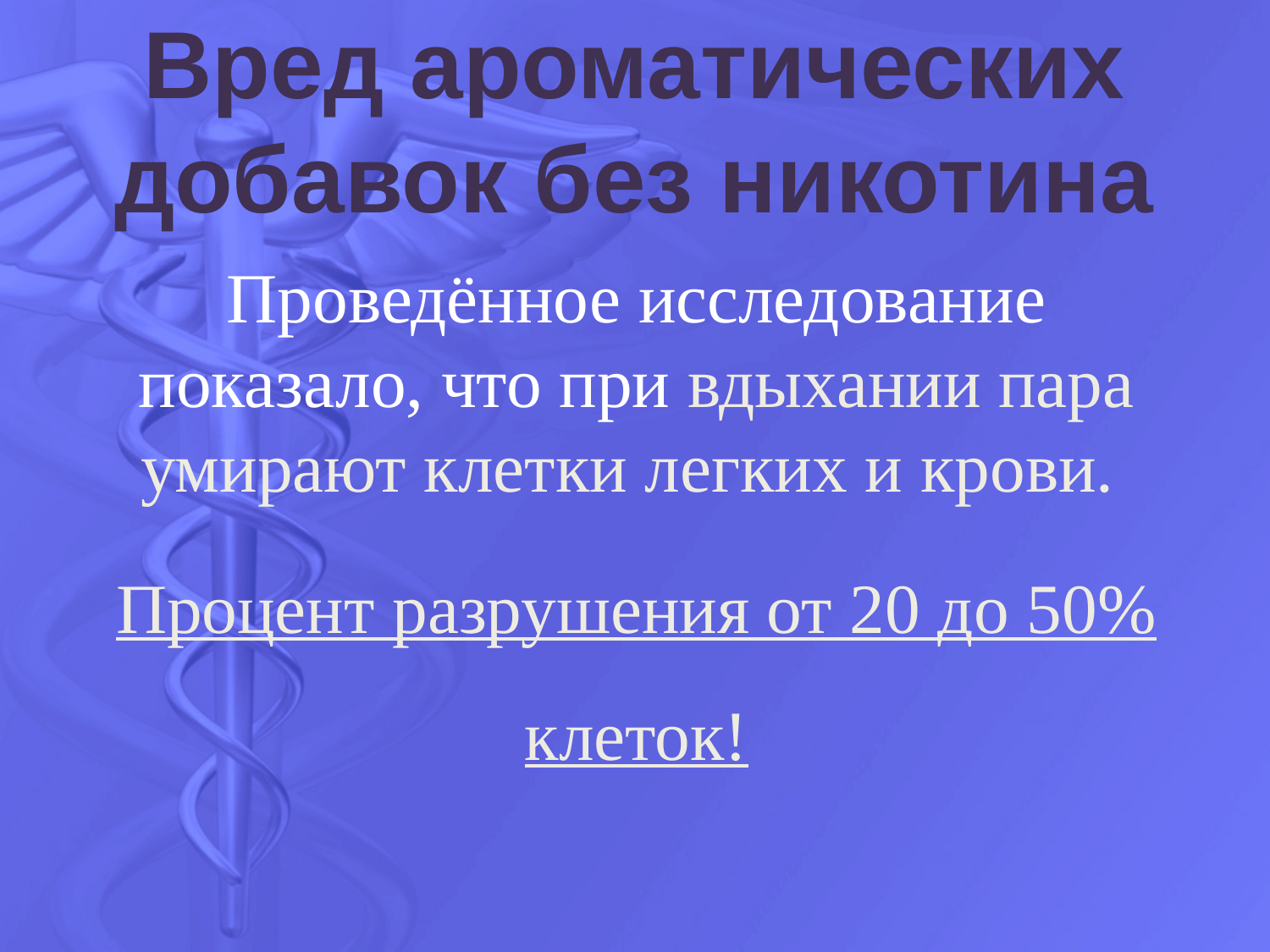

# Вред ароматических добавок без никотина
Проведённое исследование показало, что при вдыхании пара умирают клетки легких и крови.
Процент разрушения от 20 до 50% клеток!